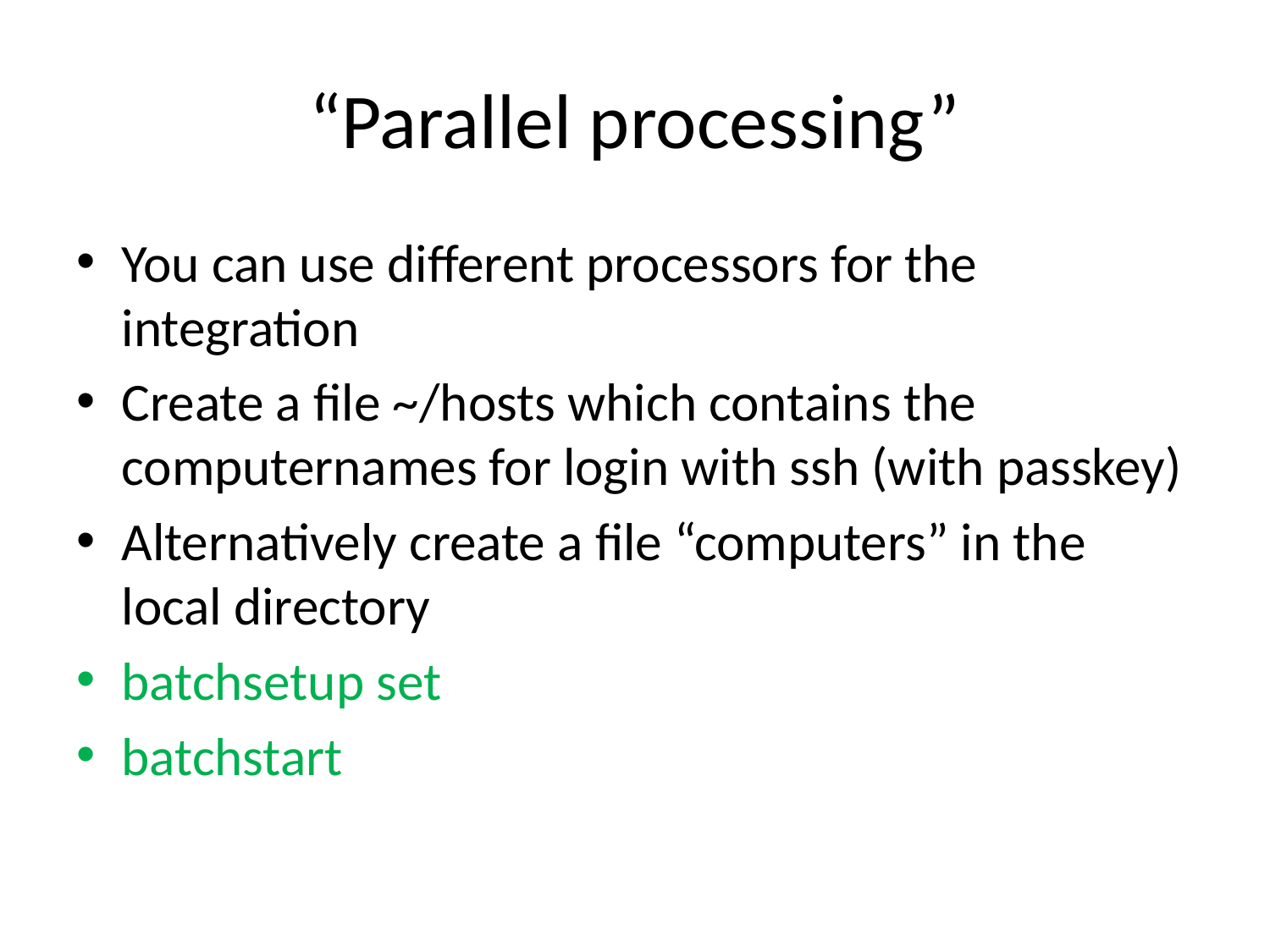

# “Parallel processing”
You can use different processors for the integration
Create a file ~/hosts which contains the computernames for login with ssh (with passkey)
Alternatively create a file “computers” in the local directory
batchsetup set
batchstart